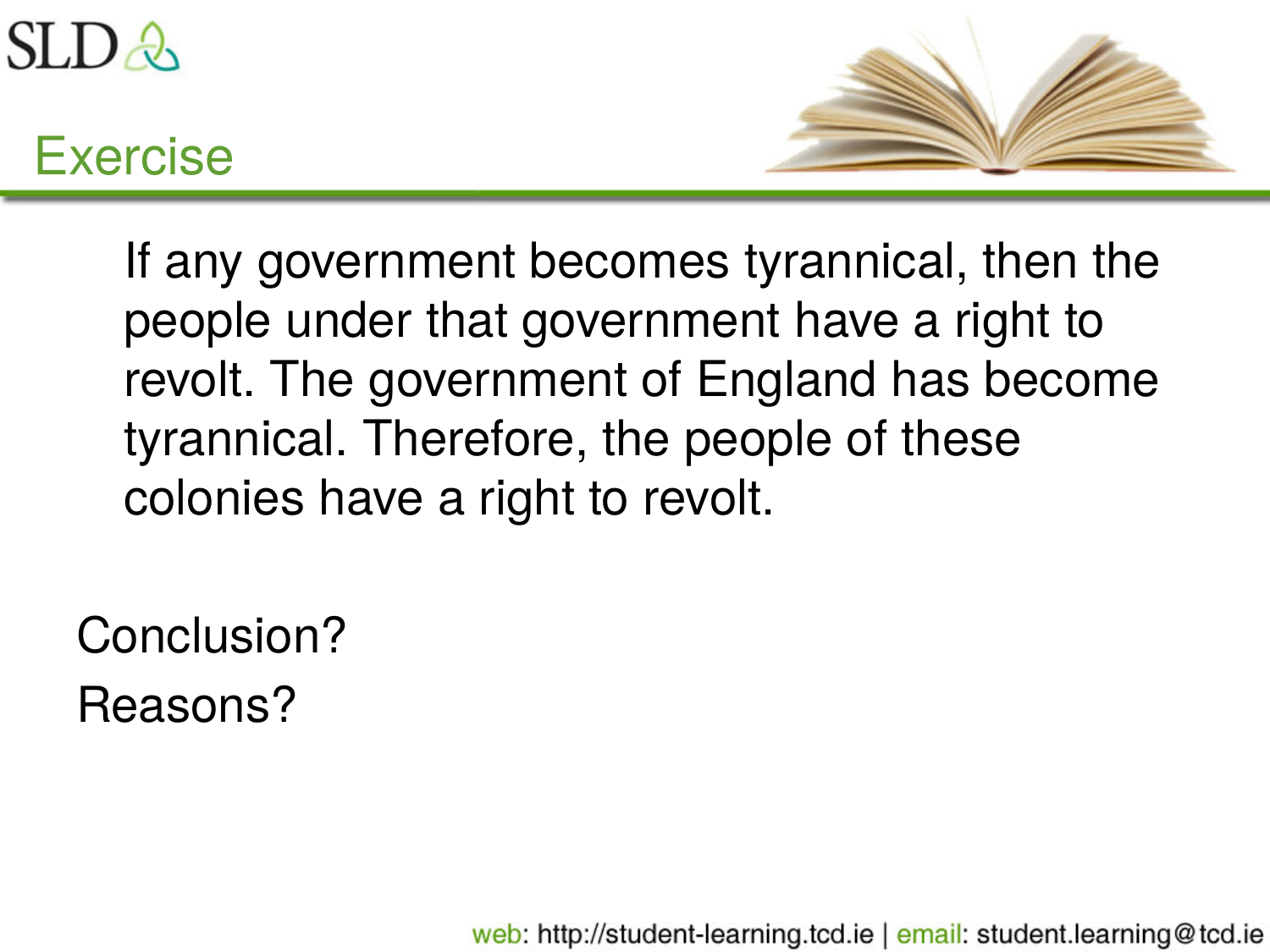

# Exercise
	If any government becomes tyrannical, then the people under that government have a right to revolt. The government of England has become tyrannical. Therefore, the people of these colonies have a right to revolt.

Conclusion?
Reasons?